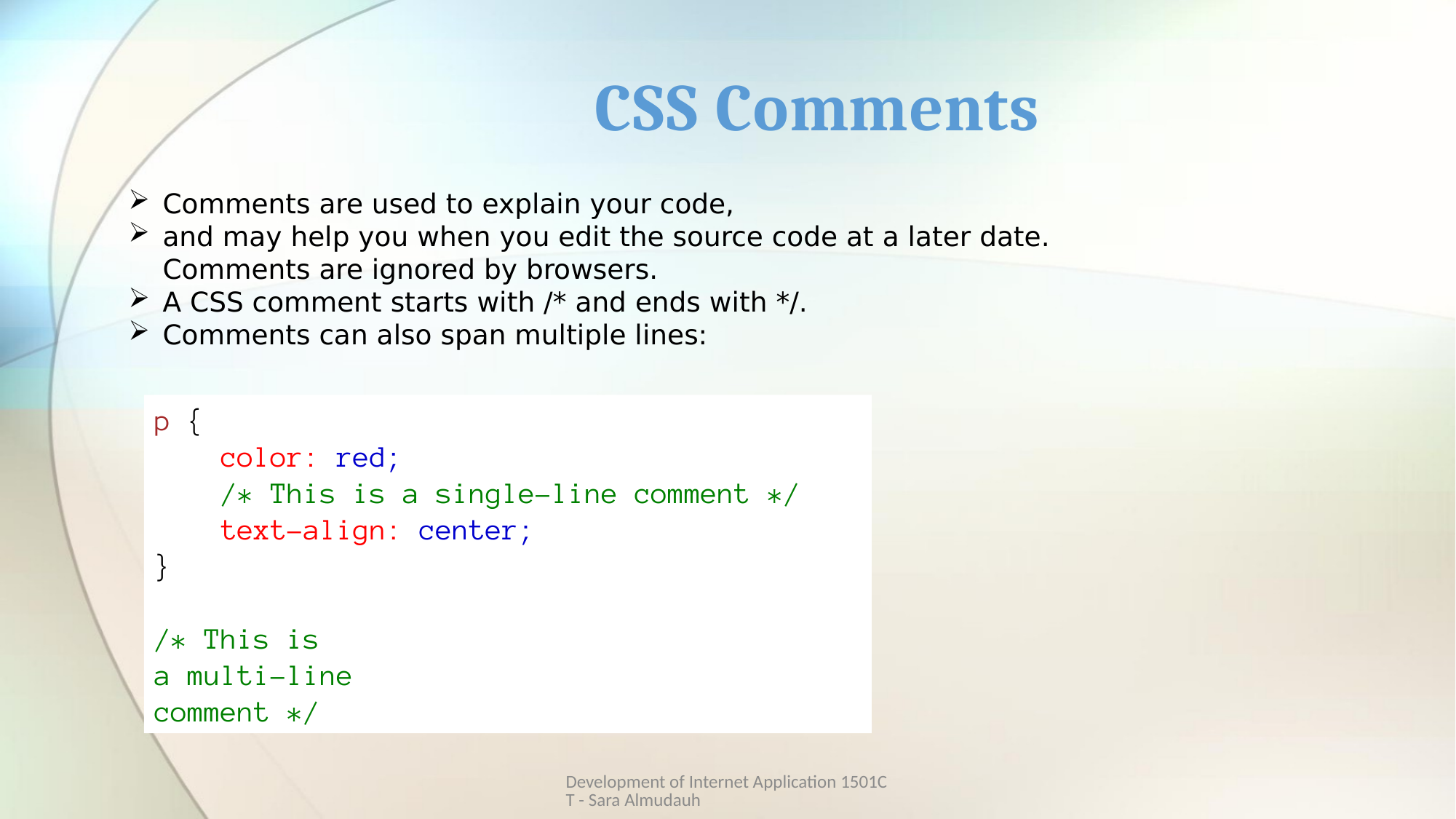

# CSS Comments
Comments are used to explain your code,
and may help you when you edit the source code at a later date. Comments are ignored by browsers.
A CSS comment starts with /* and ends with */.
Comments can also span multiple lines:
p {
    color: red;
    /* This is a single-line comment */
    text-align: center;
}
/* This is
a multi-line
comment */
Development of Internet Application 1501CT - Sara Almudauh